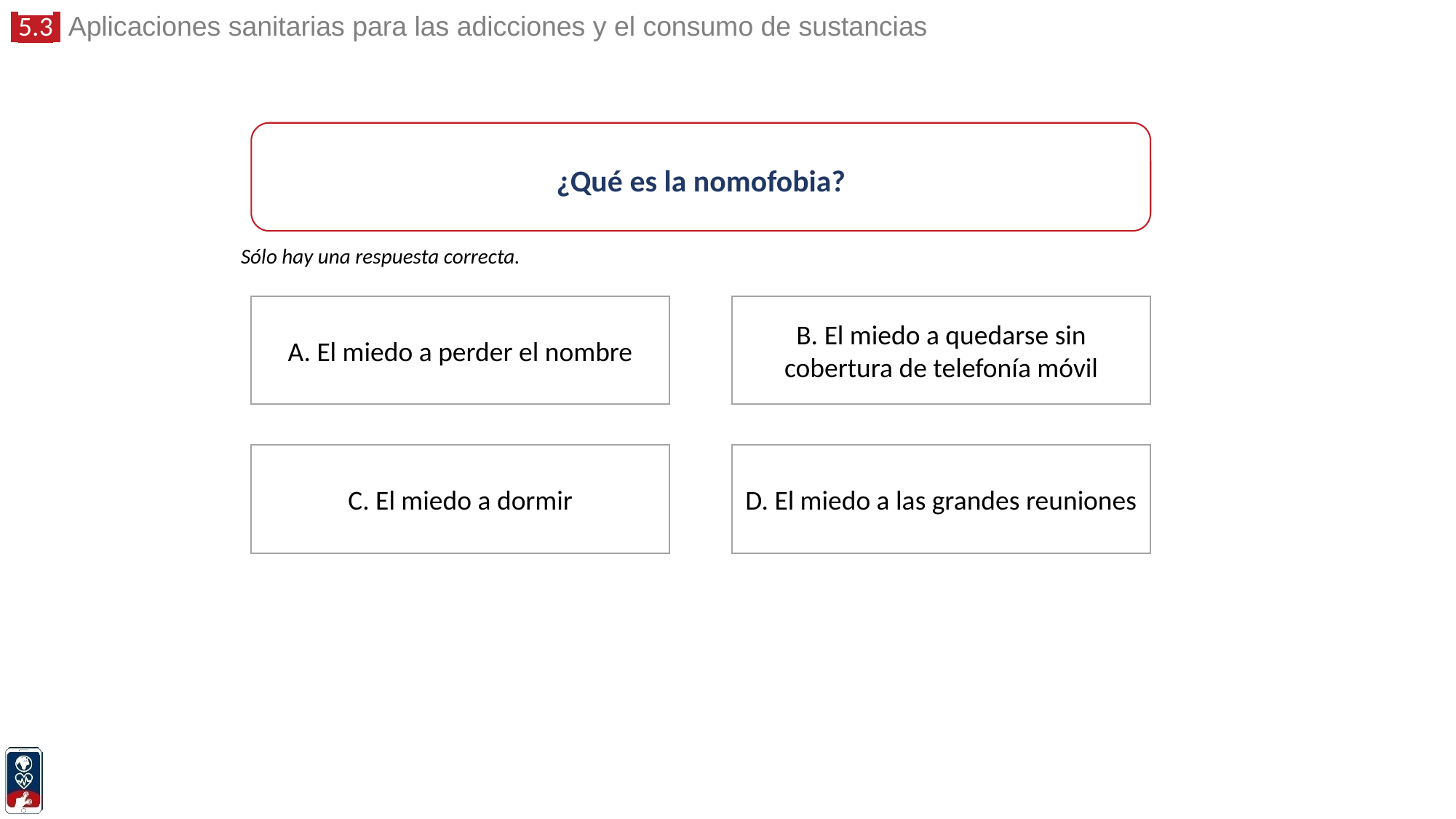

¿Qué es la nomofobia?
Sólo hay una respuesta correcta.
A. El miedo a perder el nombre
B. El miedo a quedarse sin cobertura de telefonía móvil
D. El miedo a las grandes reuniones
C. El miedo a dormir